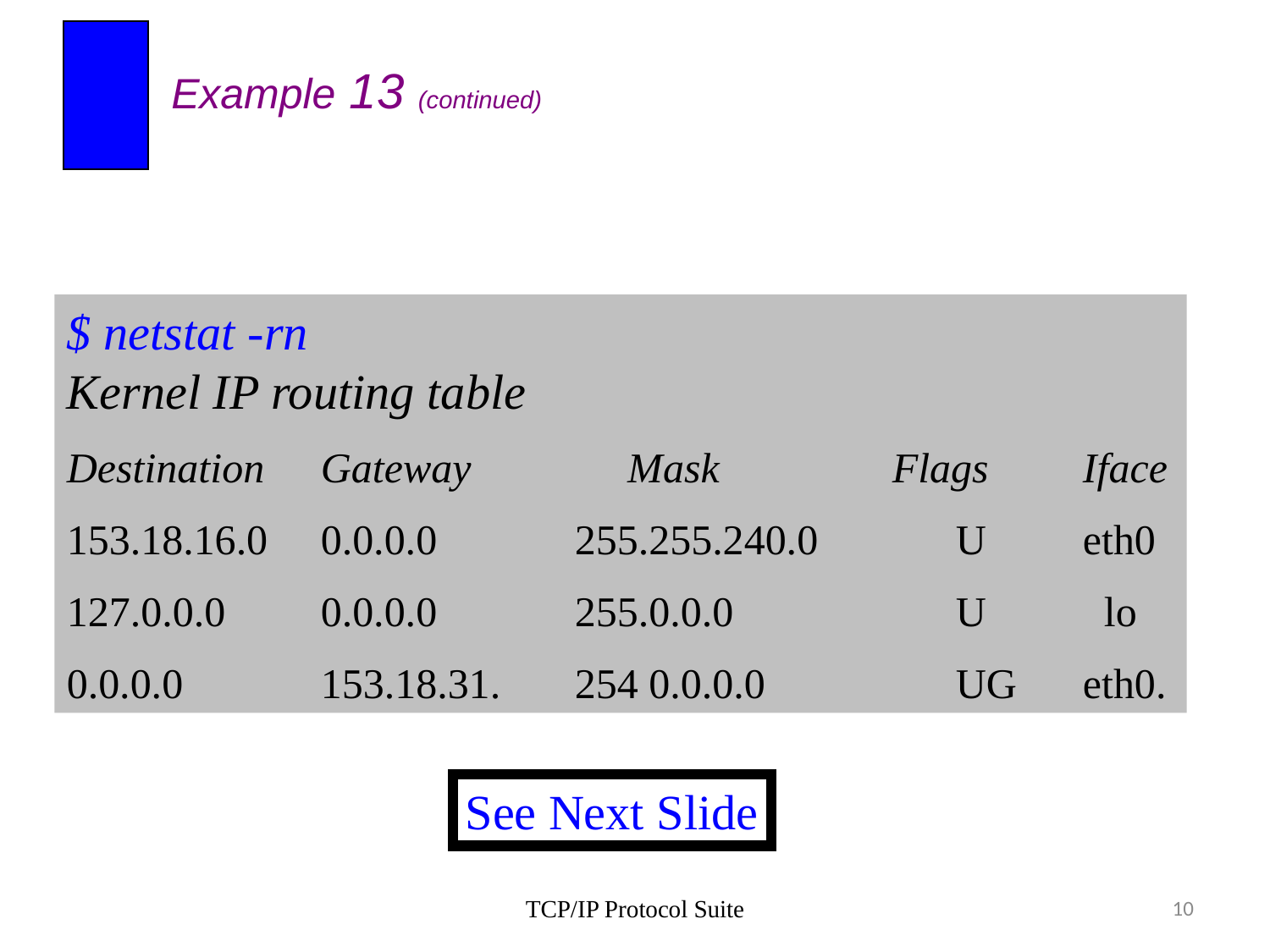

Example 13 (continued)
$ netstat -rn
Kernel IP routing table
Destination 	Gateway 	     Mask 	      Flags 	Iface
153.18.16.0 	0.0.0.0 	255.255.240.0 	U 	eth0
127.0.0.0 	0.0.0.0 	255.0.0.0 		U 	  lo
0.0.0.0 	153.18.31.	254 0.0.0.0 		UG 	eth0.
See Next Slide
TCP/IP Protocol Suite
10